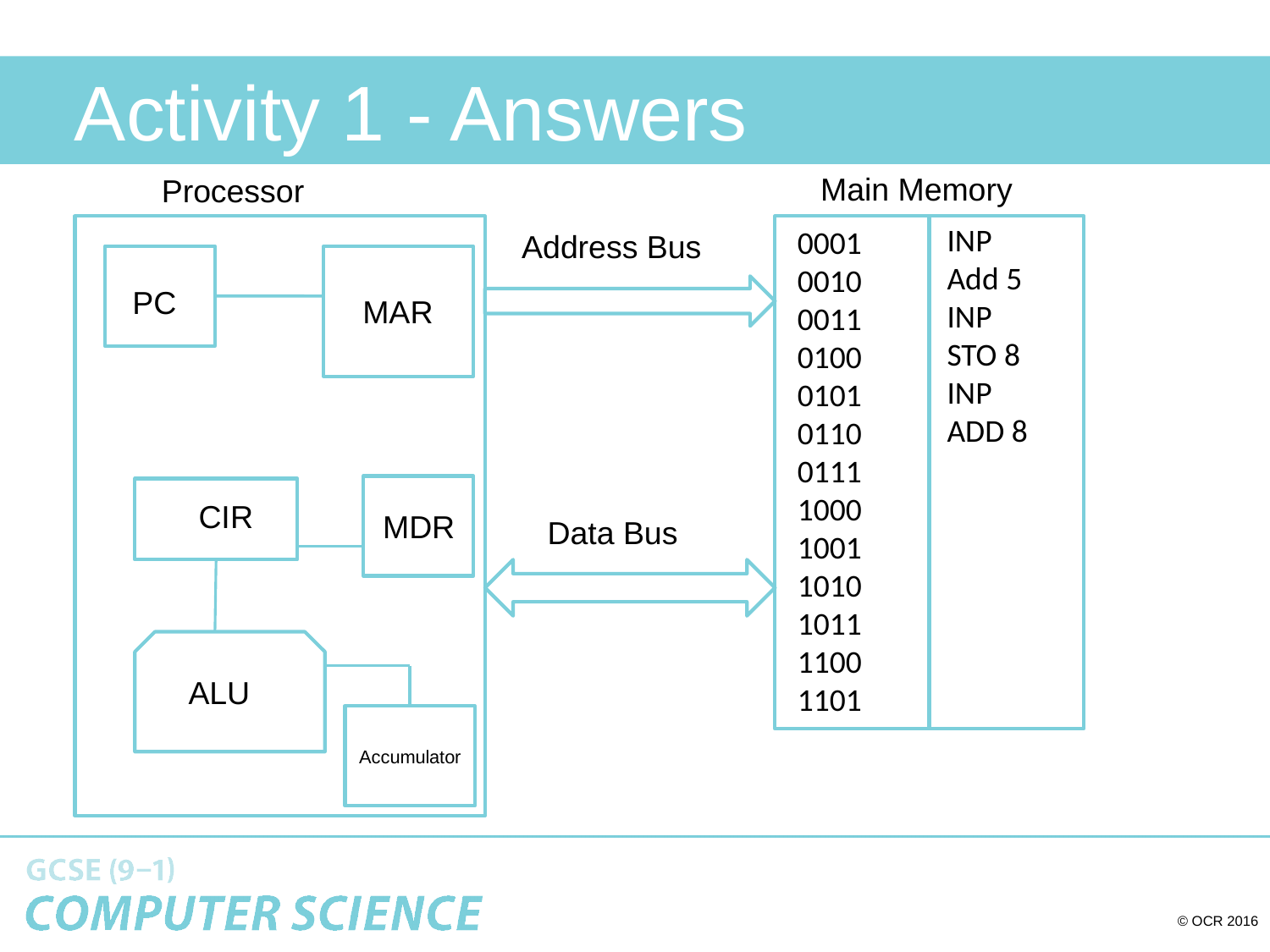

# Activity 1 - Answers
Main Memory
Processor
INP
Add 5
INP
STO 8
INP
ADD 8

0001
0010
0011
0100
0101
0110
0111
1000
1001
1010
1011
1100
1101
Address Bus

PC

MAR

CIR
MDR
Data Bus

ALU

Accumulator